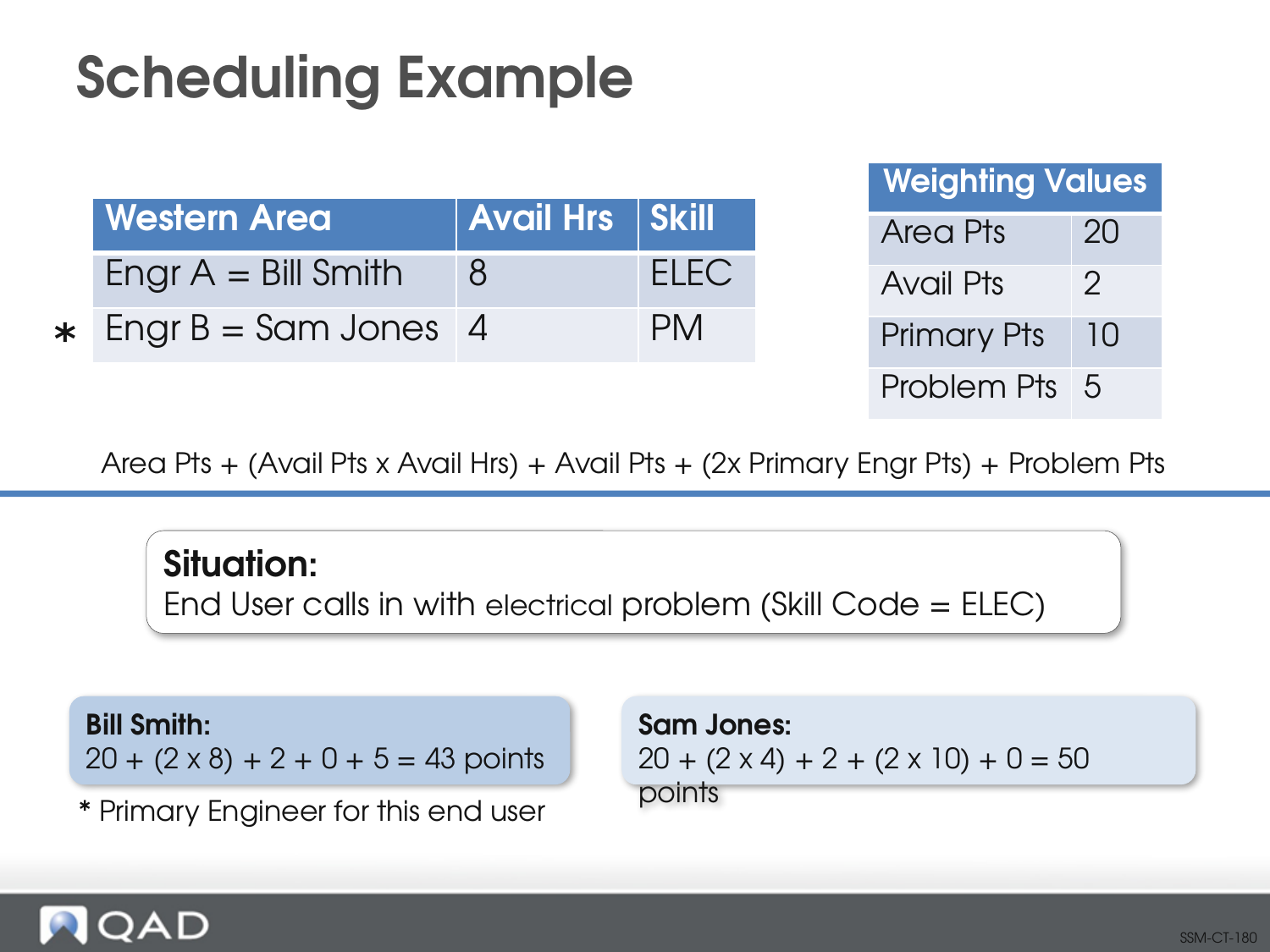

# Scheduling Example
| Weighting Values |  |
| --- | --- |
| Area Pts | 20 |
| Avail Pts | 2 |
| Primary Pts | 10 |
| Problem Pts | 5 |
| Western Area | Avail Hrs | Skill |
| --- | --- | --- |
| Engr A = Bill Smith | 8 | ELEC |
| Engr B = Sam Jones | 4 | PM |
*
Area Pts + (Avail Pts x Avail Hrs) + Avail Pts + (2x Primary Engr Pts) + Problem Pts

Situation:
End User calls in with electrical problem (Skill Code = ELEC)
Bill Smith:
20 + (2 x 8) + 2 + 0 + 5 = 43 points
Sam Jones:
20 + (2 x 4) + 2 + (2 x 10) + 0 = 50 points
* Primary Engineer for this end user
SSM-CT-180